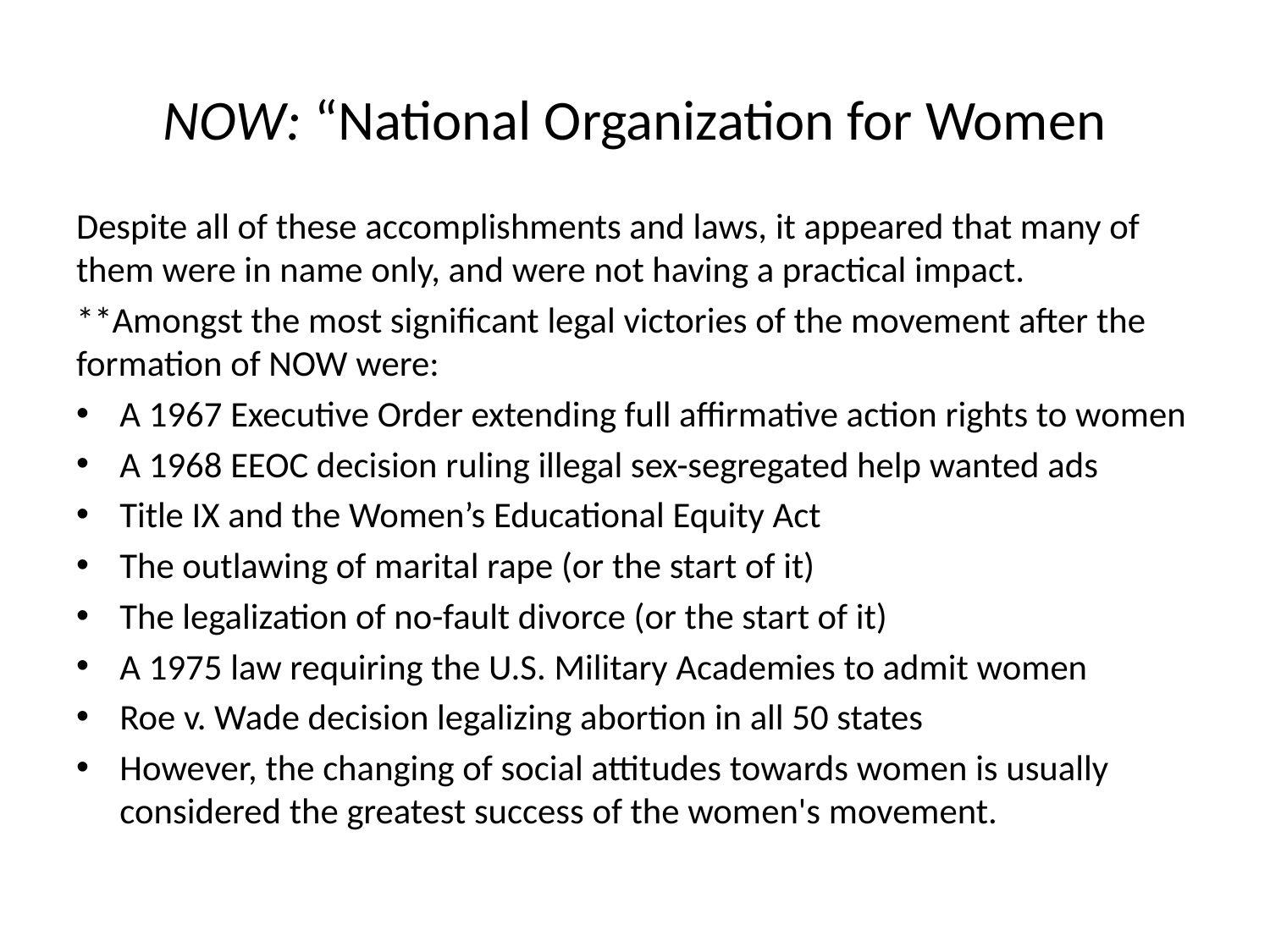

# NOW: “National Organization for Women
Despite all of these accomplishments and laws, it appeared that many of them were in name only, and were not having a practical impact.
**Amongst the most significant legal victories of the movement after the formation of NOW were:
A 1967 Executive Order extending full affirmative action rights to women
A 1968 EEOC decision ruling illegal sex-segregated help wanted ads
Title IX and the Women’s Educational Equity Act
The outlawing of marital rape (or the start of it)
The legalization of no-fault divorce (or the start of it)
A 1975 law requiring the U.S. Military Academies to admit women
Roe v. Wade decision legalizing abortion in all 50 states
However, the changing of social attitudes towards women is usually considered the greatest success of the women's movement.